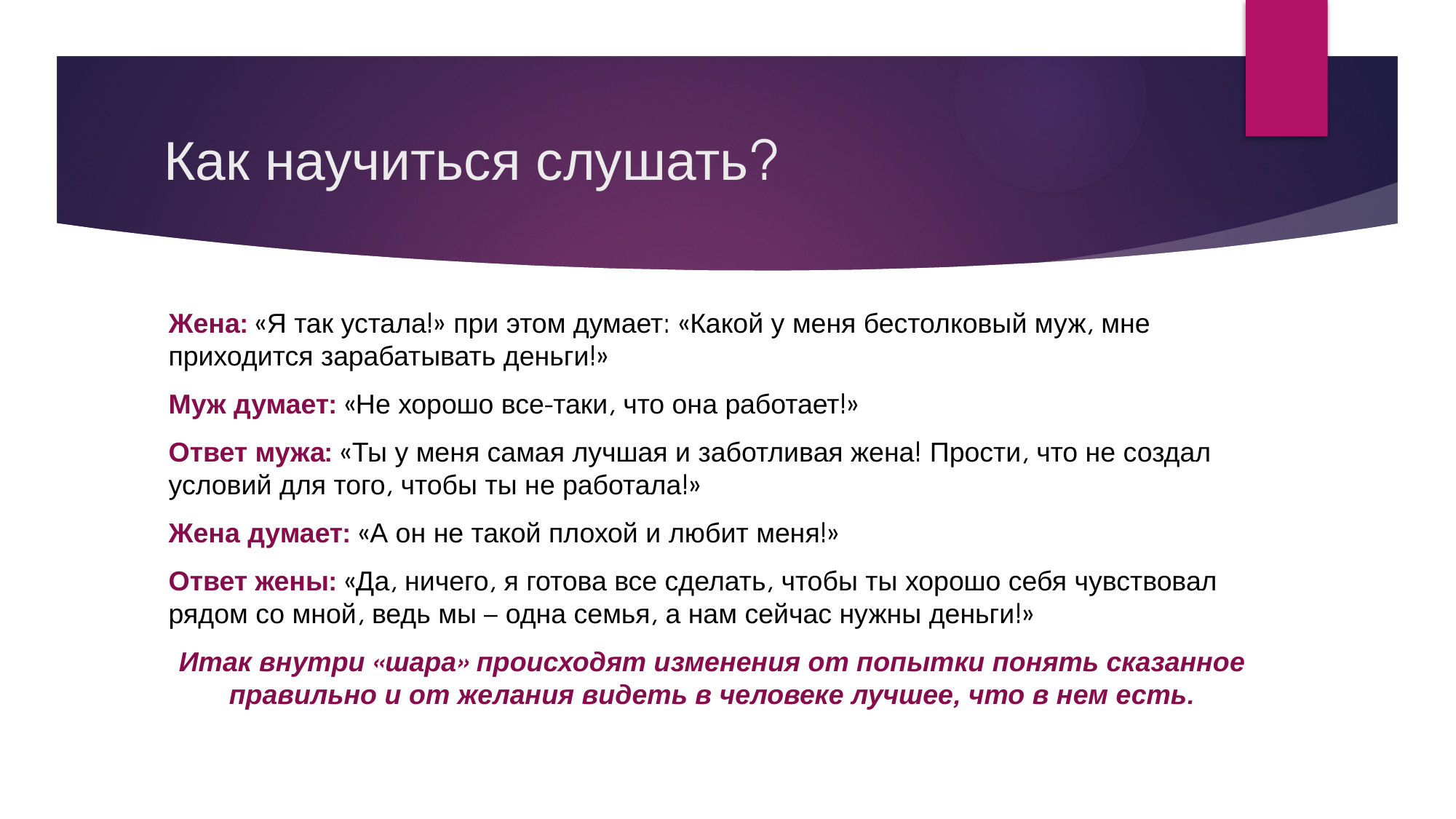

# Как научиться слушать?
Жена: «Я так устала!» при этом думает: «Какой у меня бестолковый муж, мне приходится зарабатывать деньги!»
Муж думает: «Не хорошо все-таки, что она работает!»
Ответ мужа: «Ты у меня самая лучшая и заботливая жена! Прости, что не создал условий для того, чтобы ты не работала!»
Жена думает: «А он не такой плохой и любит меня!»
Ответ жены: «Да, ничего, я готова все сделать, чтобы ты хорошо себя чувствовал рядом со мной, ведь мы – одна семья, а нам сейчас нужны деньги!»
Итак внутри «шара» происходят изменения от попытки понять сказанное правильно и от желания видеть в человеке лучшее, что в нем есть.